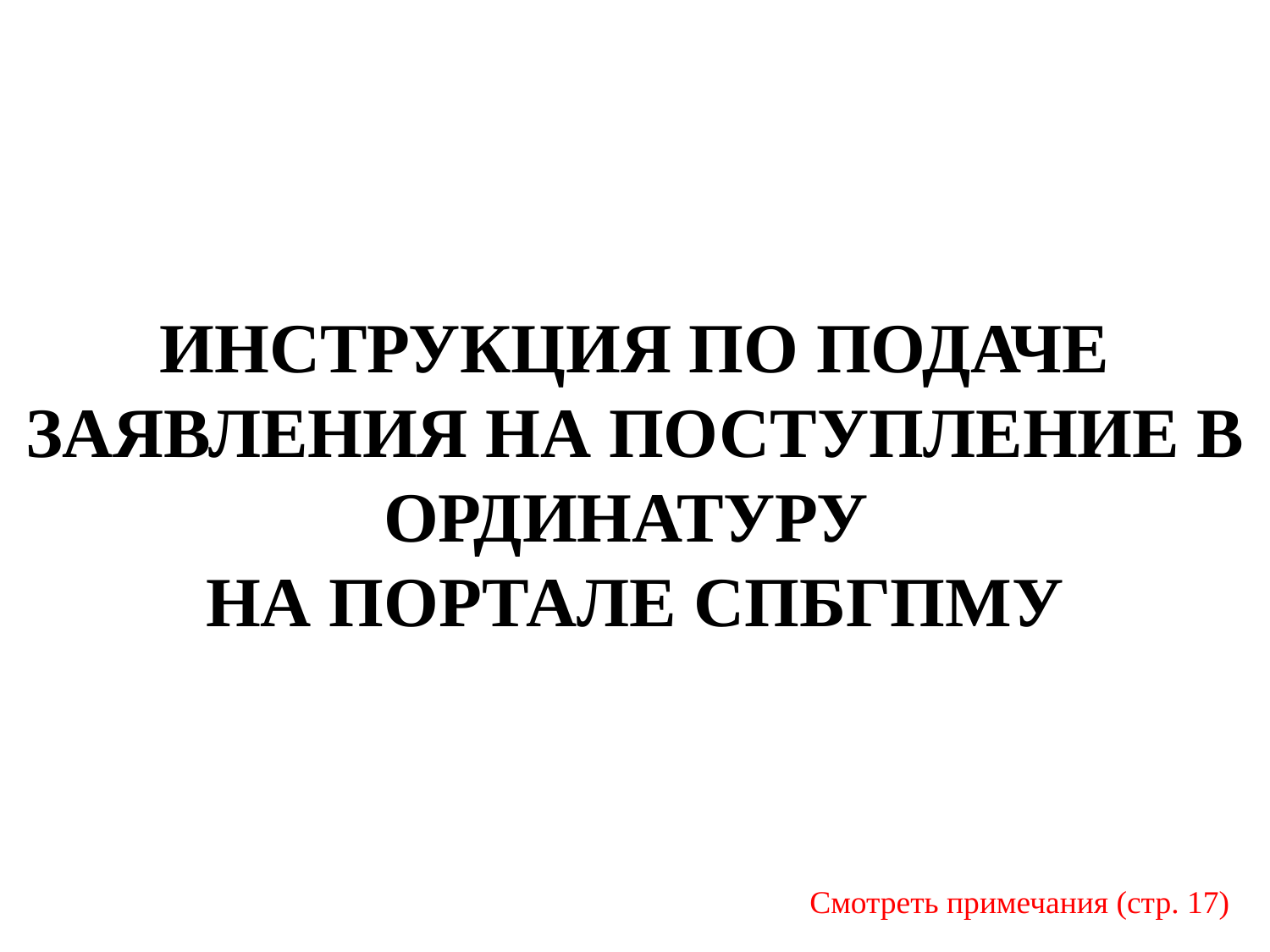

ИНСТРУКЦИЯ ПО ПОДАЧЕ ЗАЯВЛЕНИЯ НА ПОСТУПЛЕНИЕ В ОРДИНАТУРУ
НА ПОРТАЛЕ СПБГПМУ
Смотреть примечания (стр. 17)